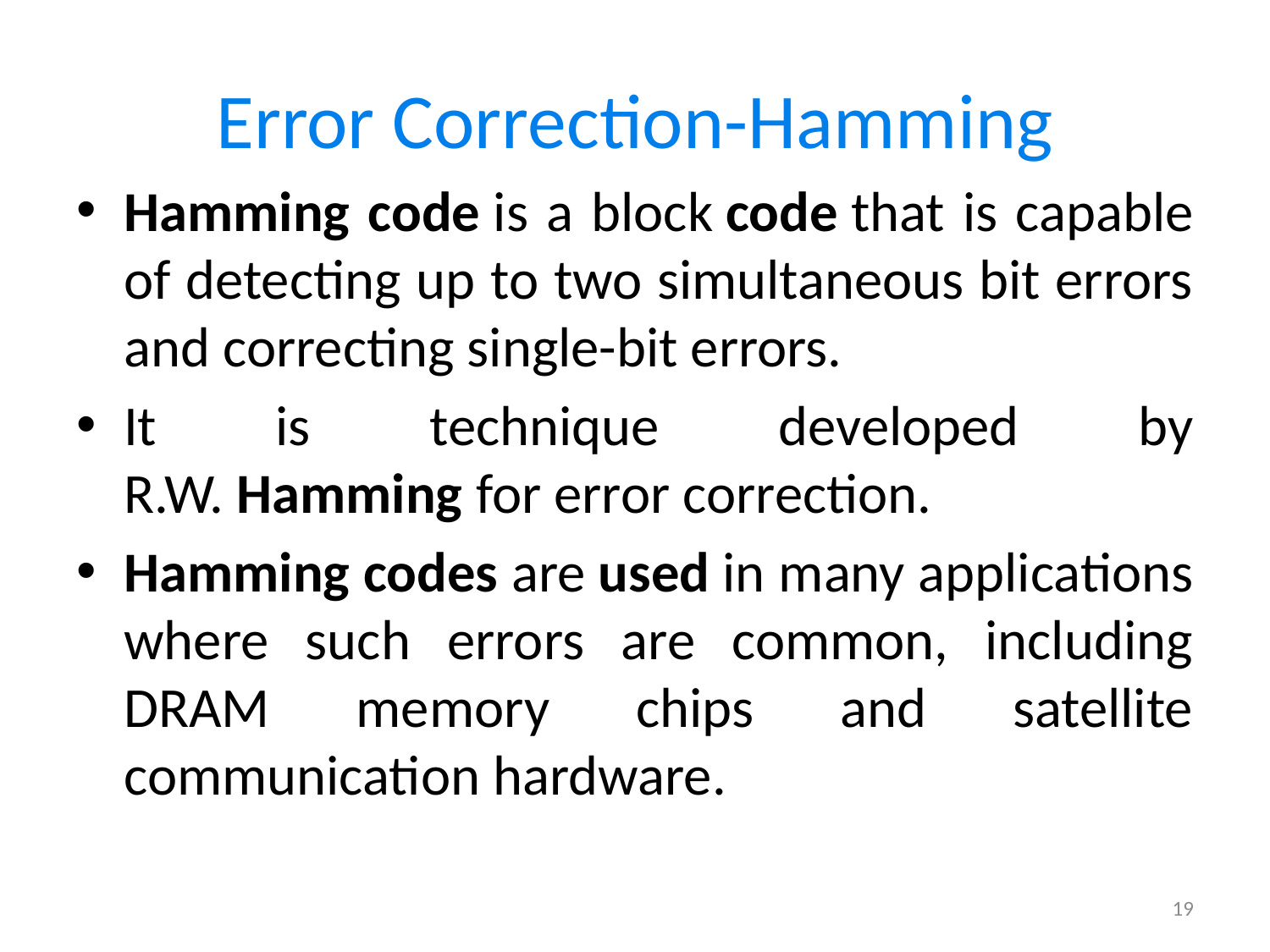

# Error Correction-Hamming
Hamming code is a block code that is capable of detecting up to two simultaneous bit errors and correcting single-bit errors.
It is technique developed by R.W. Hamming for error correction.
Hamming codes are used in many applications where such errors are common, including DRAM memory chips and satellite communication hardware.
19